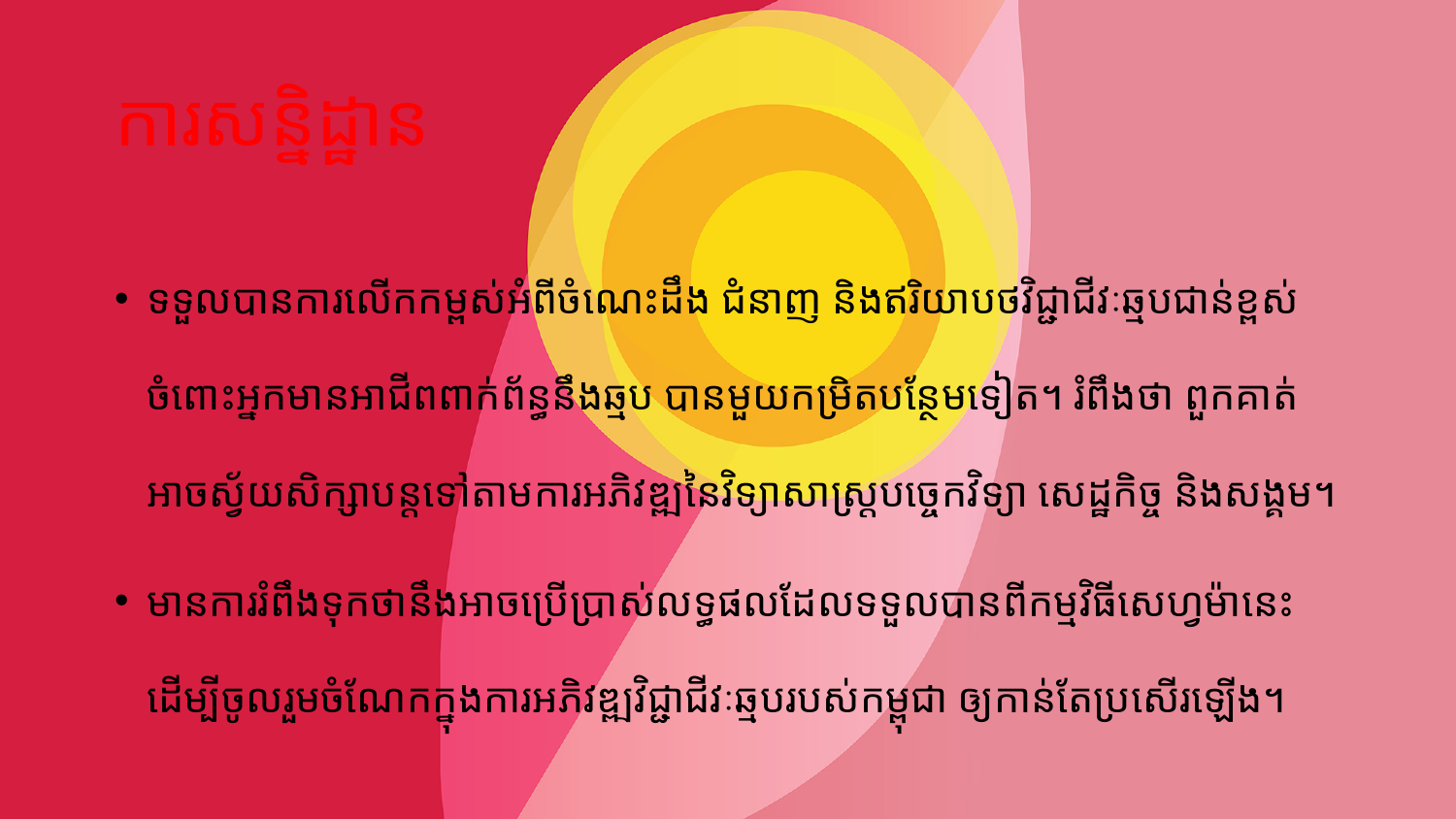

# ការសន្និដ្ឋាន
ទទួលបានការលើកកម្ពស់អំពីចំណេះដឹង ជំនាញ និងឥរិយាបថវិជ្ជាជីវៈឆ្មបជាន់ខ្ពស់ ចំពោះអ្នកមានអាជីពពាក់ព័ន្ធនឹងឆ្មប បានមួយកម្រិតបន្ថែមទៀត។ រំពឹងថា ពួកគាត់អាចស្វ័យសិក្សាបន្តទៅតាមការអភិវឌ្ឍនៃវិទ្យាសាស្ត្របច្ចេកវិទ្យា សេដ្ឋកិច្ច និងសង្គម។
មានការរំពឹងទុកថានឹងអាចប្រើប្រាស់លទ្ធផលដែលទទួលបានពីកម្មវិធីសេហ្វម៉ានេះ ដើម្បីចូលរួមចំណែកក្នុងការអភិវឌ្ឍវិជ្ជាជីវៈឆ្មបរបស់កម្ពុជា ឲ្យកាន់តែប្រសើរឡើង។